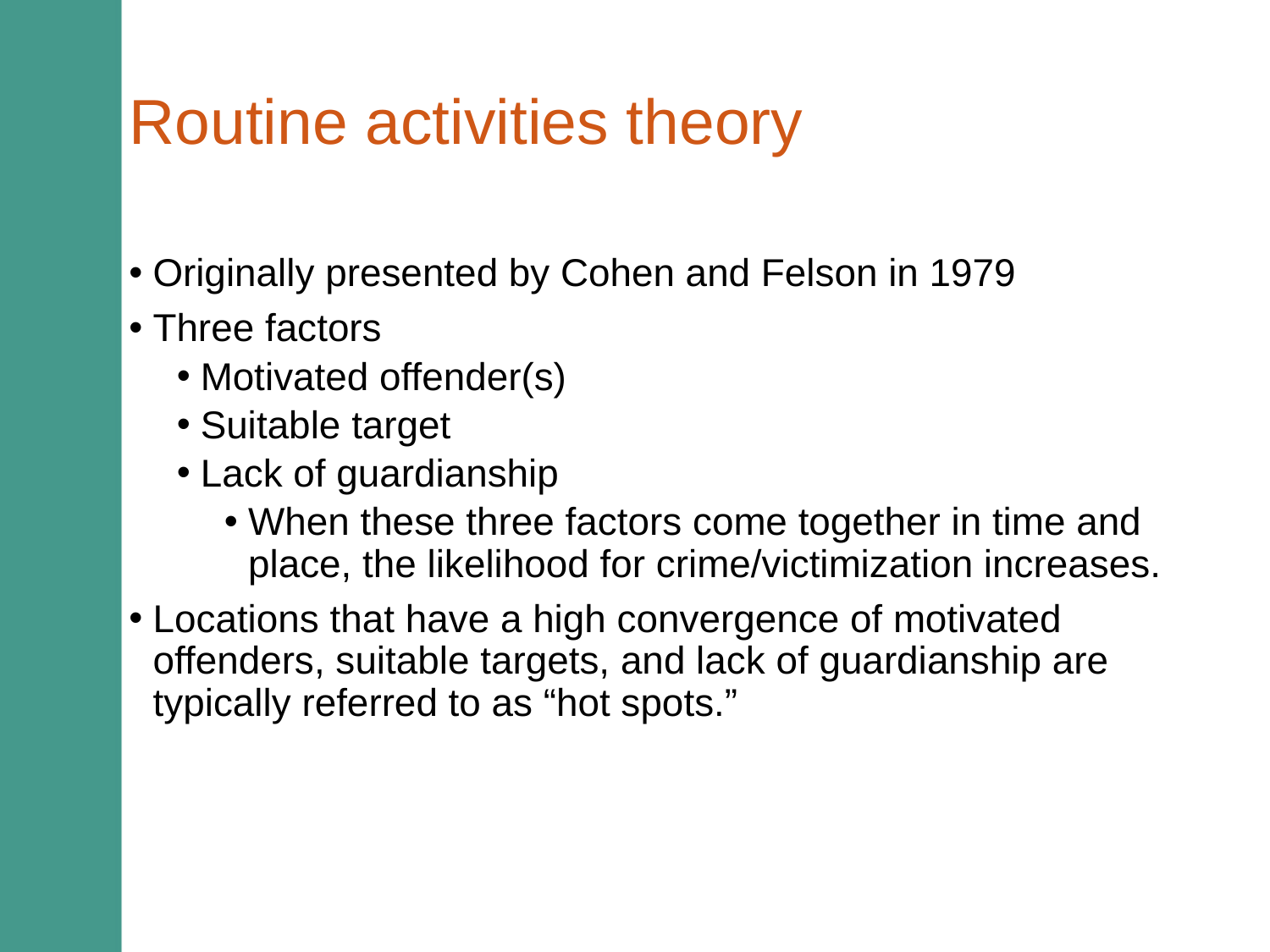

# Routine activities theory
Originally presented by Cohen and Felson in 1979
Three factors
Motivated offender(s)
Suitable target
Lack of guardianship
When these three factors come together in time and place, the likelihood for crime/victimization increases.
Locations that have a high convergence of motivated offenders, suitable targets, and lack of guardianship are typically referred to as “hot spots.”